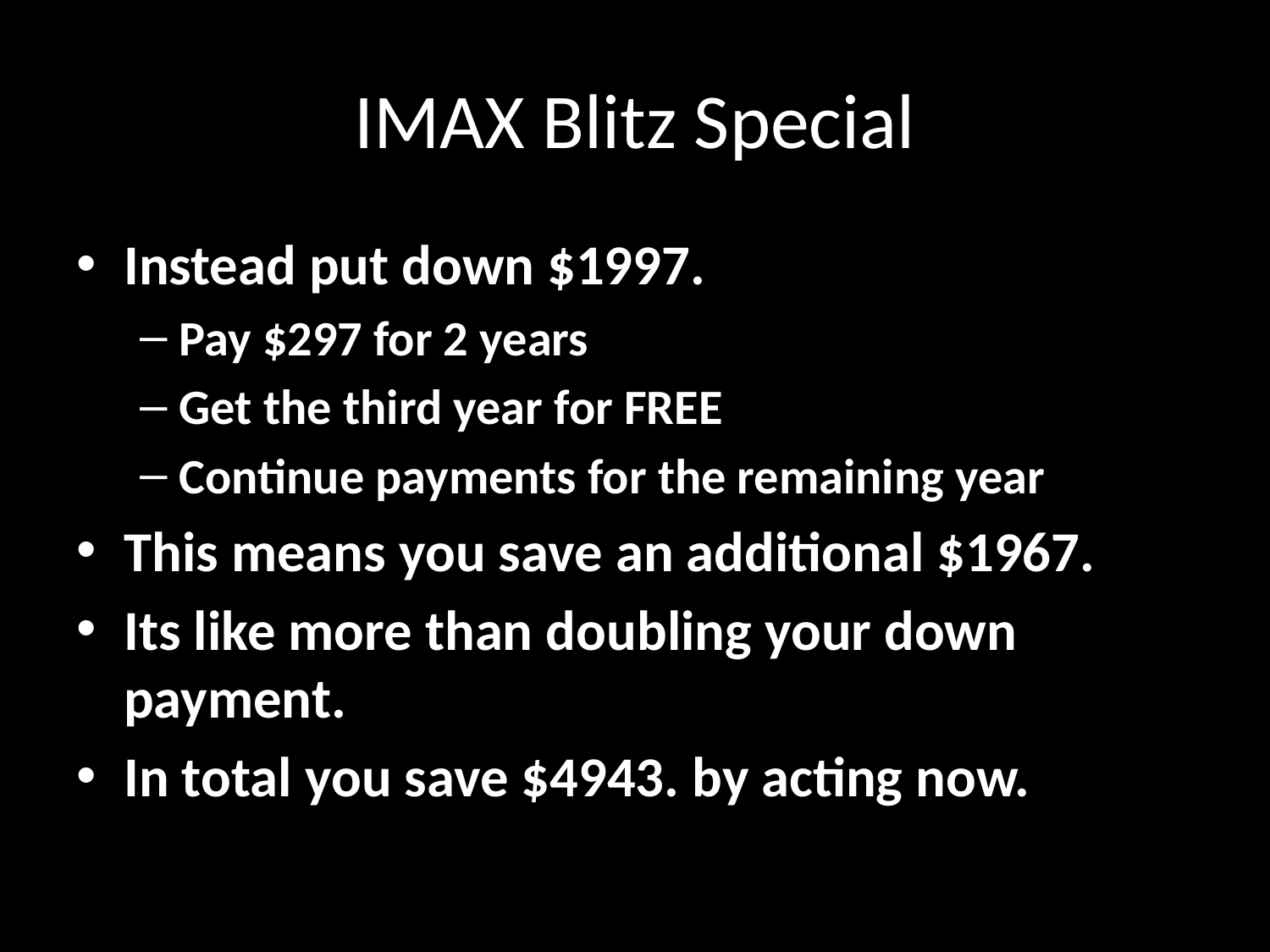

# IMAX Blitz Special
Instead put down $1997.
Pay $297 for 2 years
Get the third year for FREE
Continue payments for the remaining year
This means you save an additional $1967.
Its like more than doubling your down payment.
In total you save $4943. by acting now.